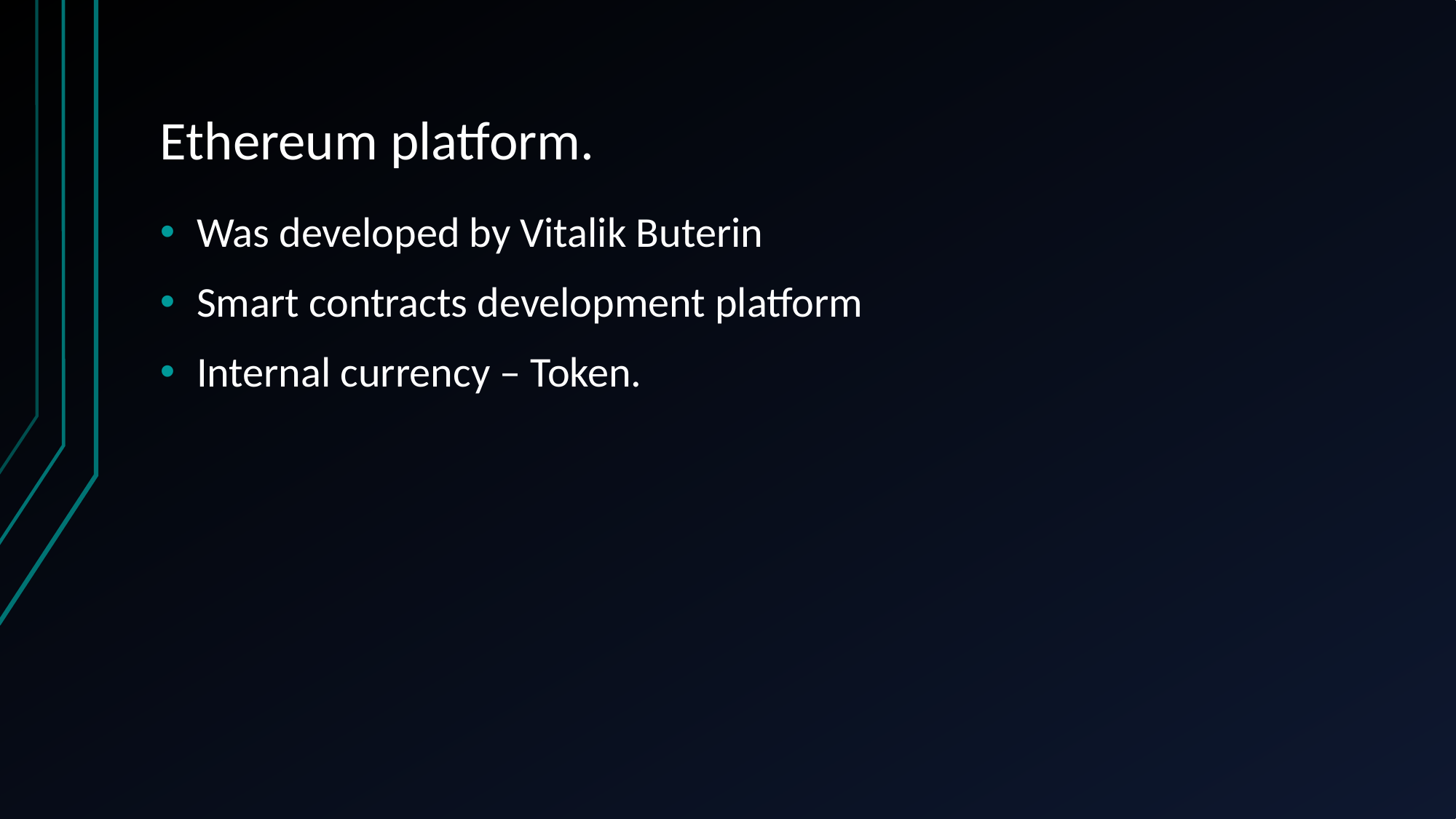

# Ethereum platform.
Was developed by Vitalik Buterin
Smart contracts development platform
Internal currency – Token.